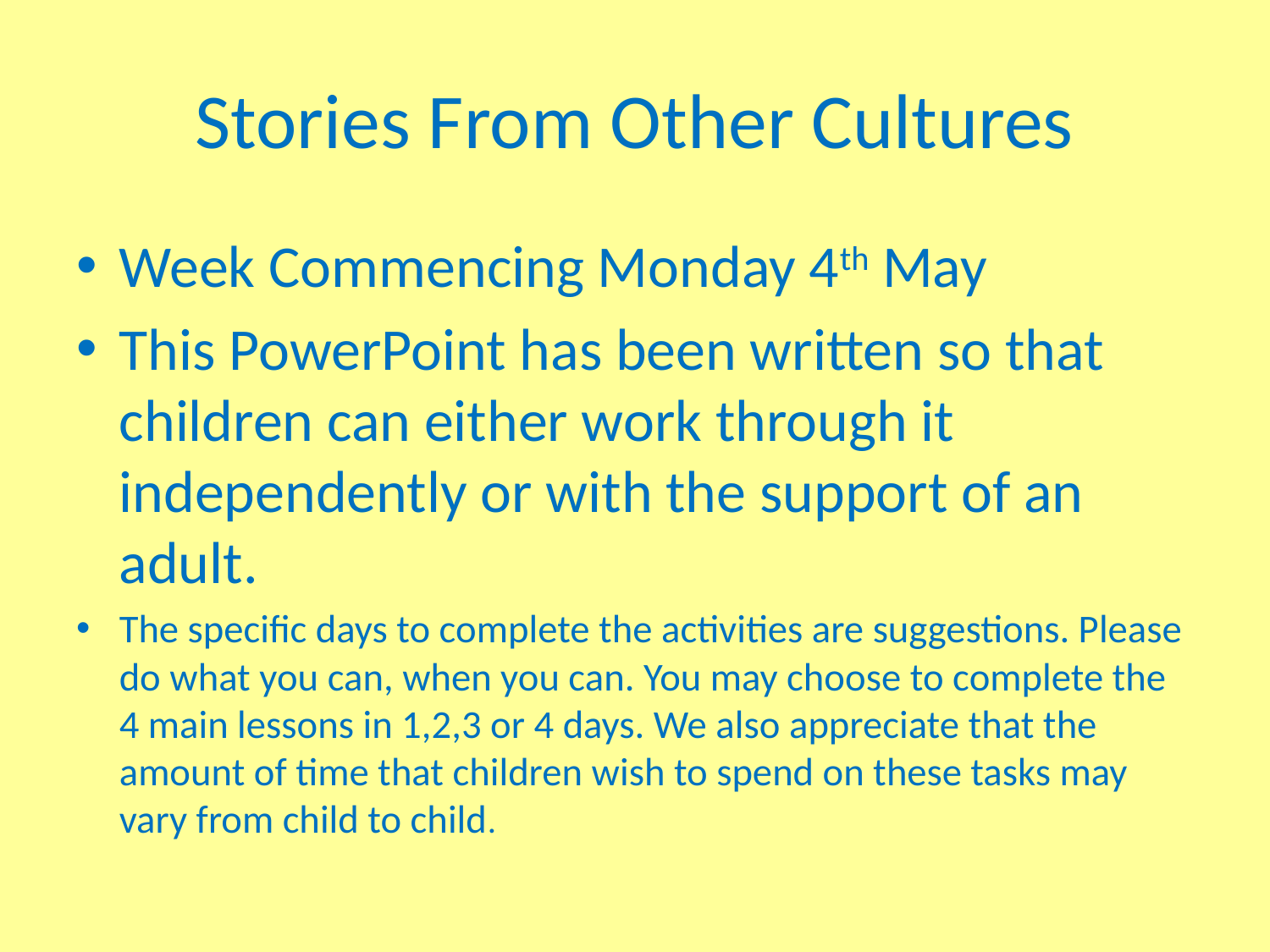

# Stories From Other Cultures
Week Commencing Monday 4th May
This PowerPoint has been written so that children can either work through it independently or with the support of an adult.
The specific days to complete the activities are suggestions. Please do what you can, when you can. You may choose to complete the 4 main lessons in 1,2,3 or 4 days. We also appreciate that the amount of time that children wish to spend on these tasks may vary from child to child.